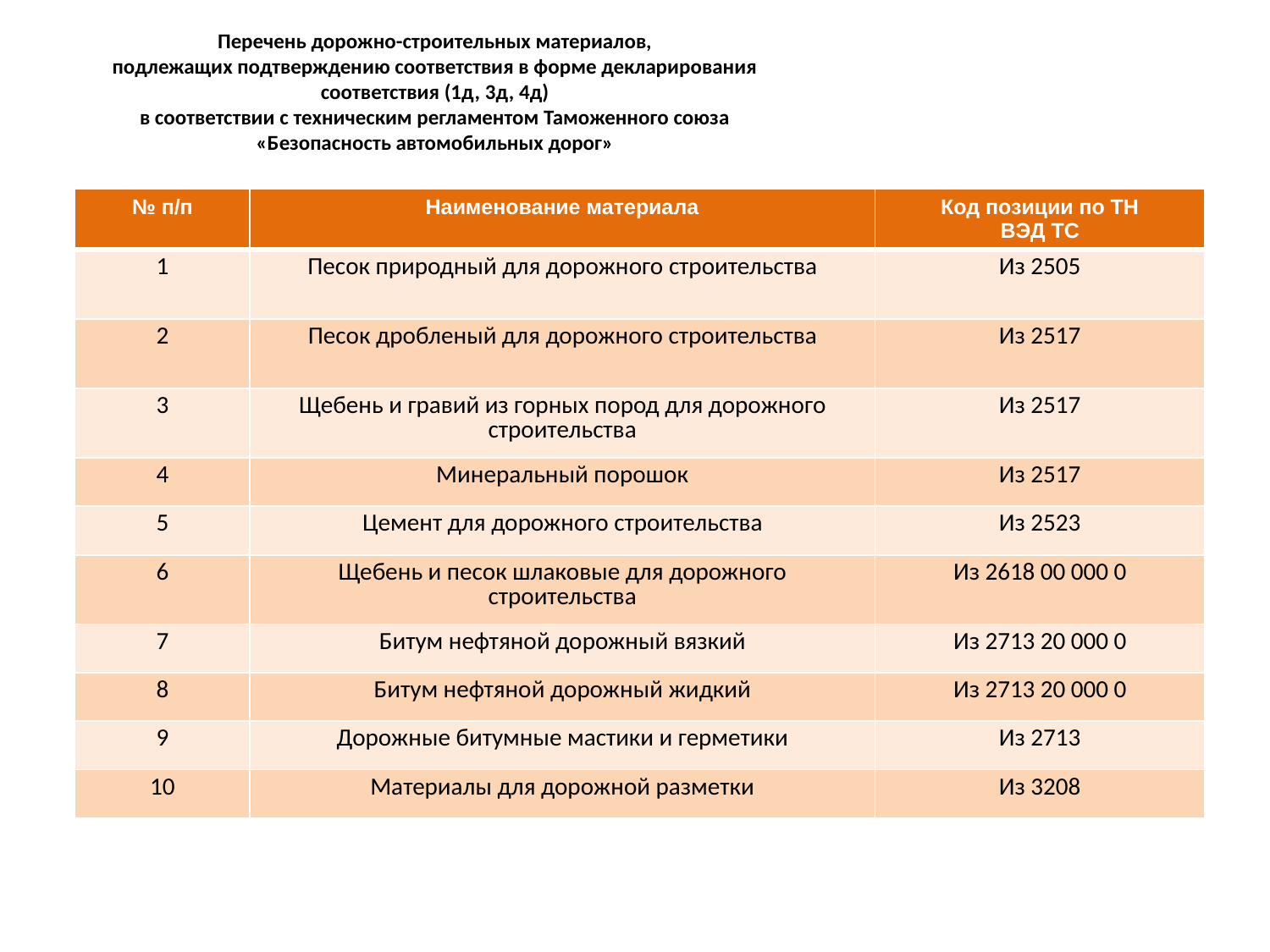

# Перечень дорожно-строительных материалов, подлежащих подтверждению соответствия в форме декларирования соответствия (1д, 3д, 4д) в соответствии с техническим регламентом Таможенного союза «Безопасность автомобильных дорог»
| № п/п | Наименование материала | Код позиции по ТН ВЭД ТС |
| --- | --- | --- |
| 1 | Песок природный для дорожного строительства | Из 2505 |
| 2 | Песок дробленый для дорожного строительства | Из 2517 |
| 3 | Щебень и гравий из горных пород для дорожного строительства | Из 2517 |
| 4 | Минеральный порошок | Из 2517 |
| 5 | Цемент для дорожного строительства | Из 2523 |
| 6 | Щебень и песок шлаковые для дорожного строительства | Из 2618 00 000 0 |
| 7 | Битум нефтяной дорожный вязкий | Из 2713 20 000 0 |
| 8 | Битум нефтяной дорожный жидкий | Из 2713 20 000 0 |
| 9 | Дорожные битумные мастики и герметики | Из 2713 |
| 10 | Материалы для дорожной разметки | Из 3208 |